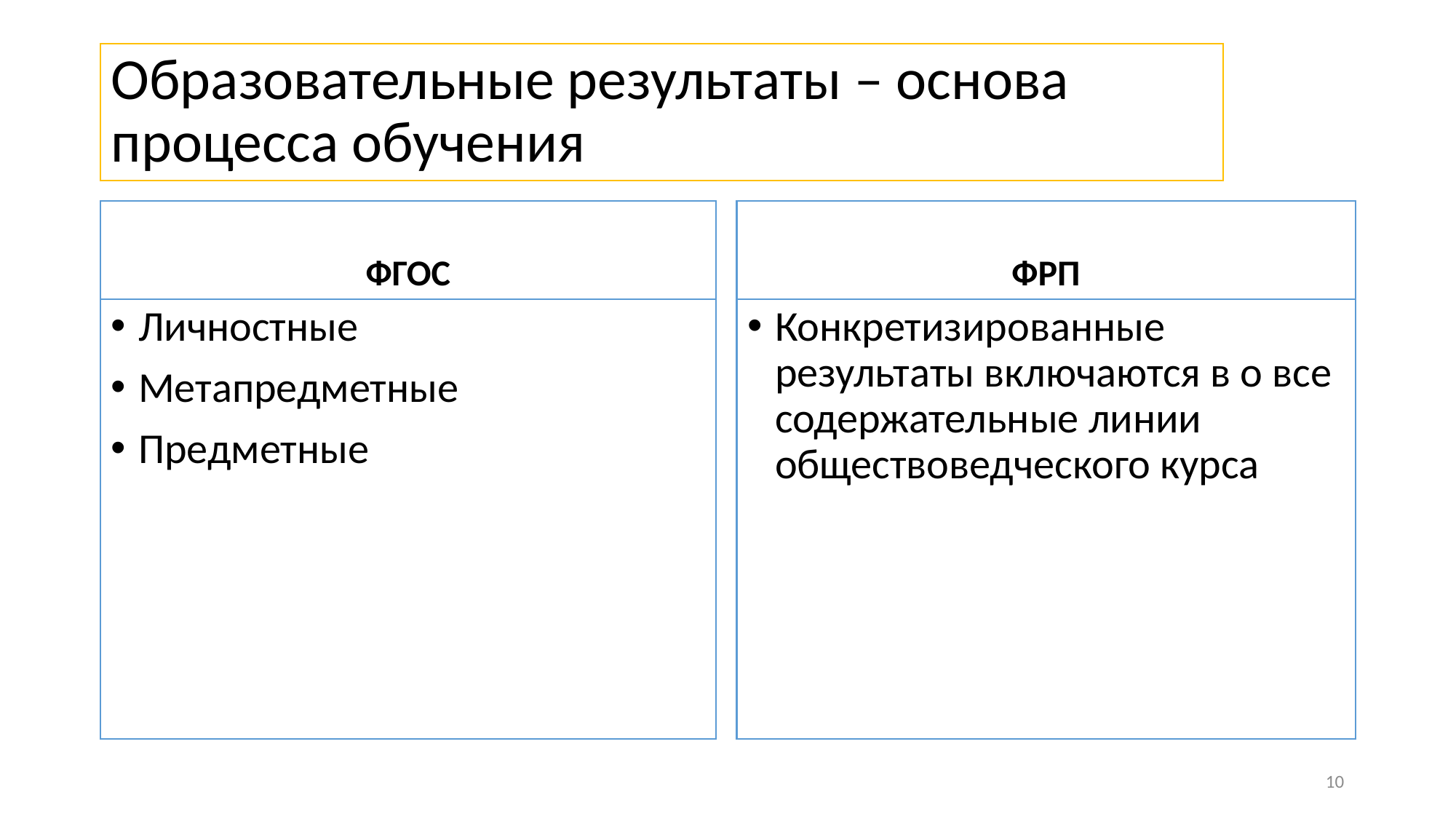

# Образовательные результаты – основа процесса обучения
ФГОС
ФРП
Личностные
Метапредметные
Предметные

Конкретизированные результаты включаются в о все содержательные линии обществоведческого курса

10